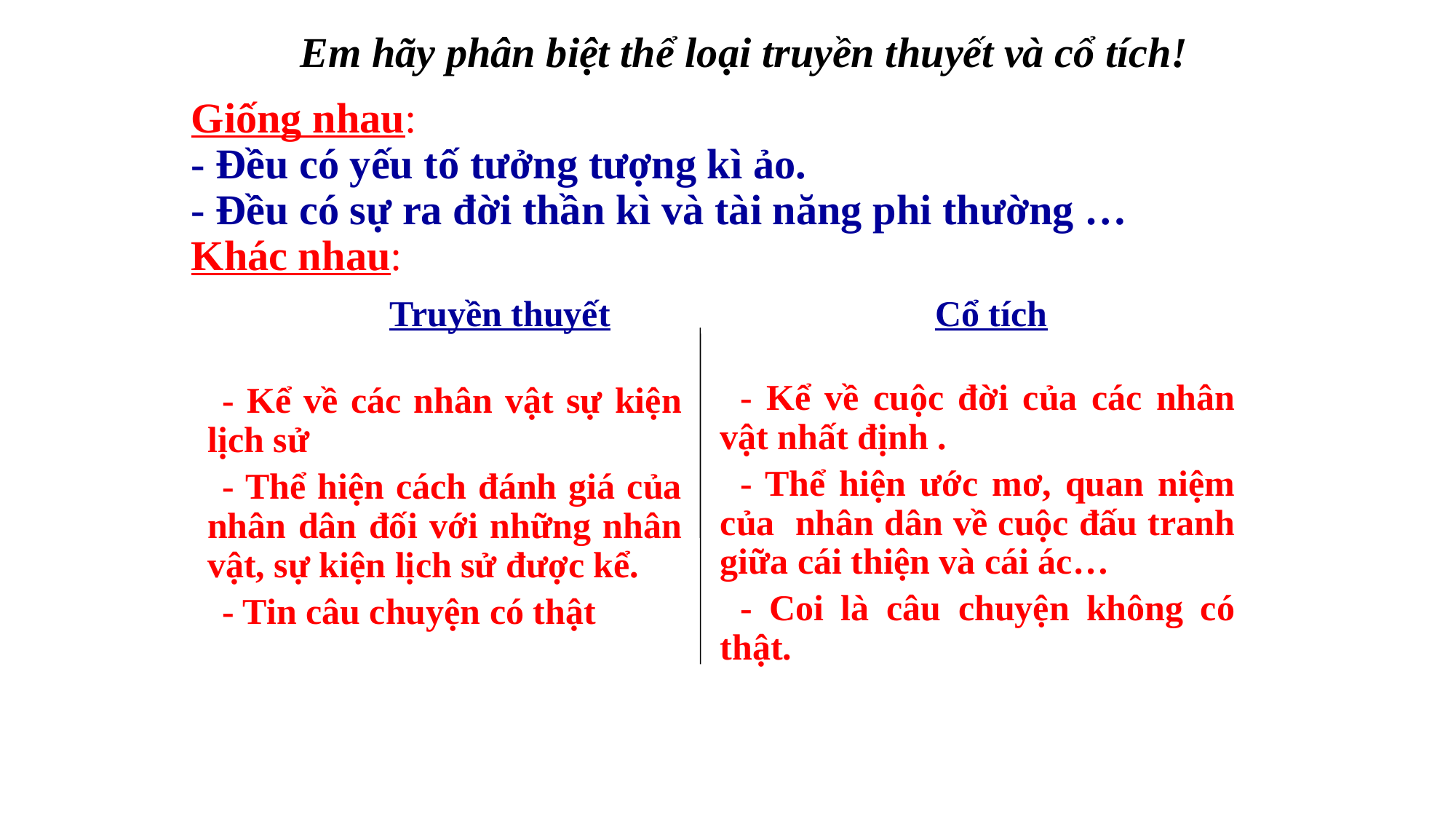

# Em hãy phân biệt thể loại truyền thuyết và cổ tích!
Giống nhau:
- Đều có yếu tố tưởng tượng kì ảo.
- Đều có sự ra đời thần kì và tài năng phi thường …
Khác nhau:
Truyền thuyết 			Cổ tích

- Kể về cuộc đời của các nhân vật nhất định .
- Thể hiện ước mơ, quan niệm của  nhân dân về cuộc đấu tranh giữa cái thiện và cái ác…
- Coi là câu chuyện không có thật.

- Kể về các nhân vật sự kiện lịch sử
- Thể hiện cách đánh giá của nhân dân đối với những nhân vật, sự kiện lịch sử được kể.
- Tin câu chuyện có thật